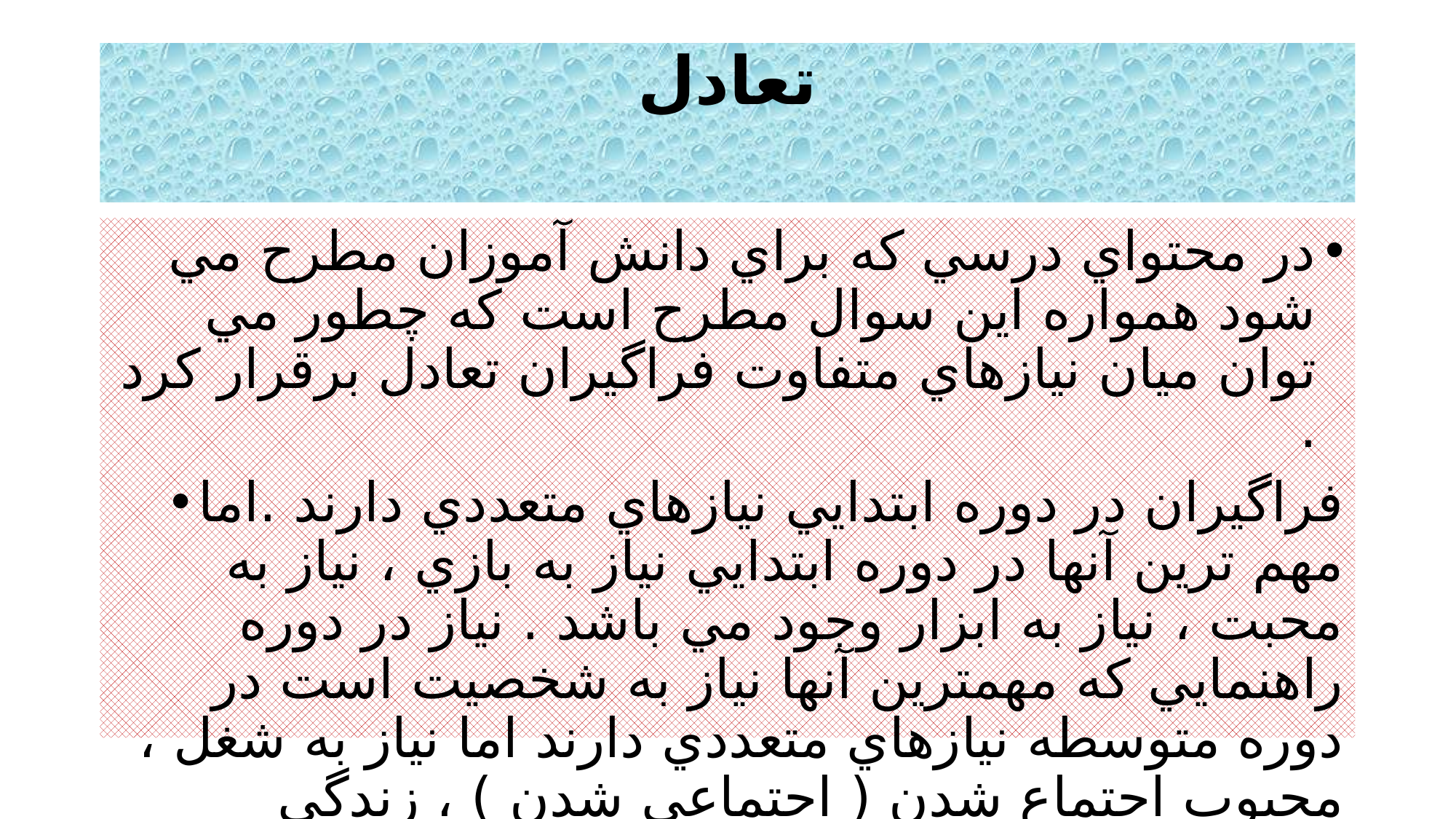

# تعادل
در محتواي درسي كه براي دانش آموزان مطرح مي شود همواره اين سوال مطرح است كه چطور مي توان ميان نيازهاي متفاوت فراگيران تعادل برقرار كرد .
فراگيران در دوره ابتدايي نيازهاي متعددي دارند .اما مهم ترين آنها در دوره ابتدايي نياز به بازي ، نياز به محبت ، نياز به ابزار وجود مي باشد . نياز در دوره راهنمايي كه مهمترين آنها نياز به شخصيت است در دوره متوسطه نيازهاي متعددي دارند اما نياز به شغل ، محبوب اجتماع شدن ( اجتماعي شدن ) ، زندگي موفق بزرگسالي از موارد مهم مي باشد